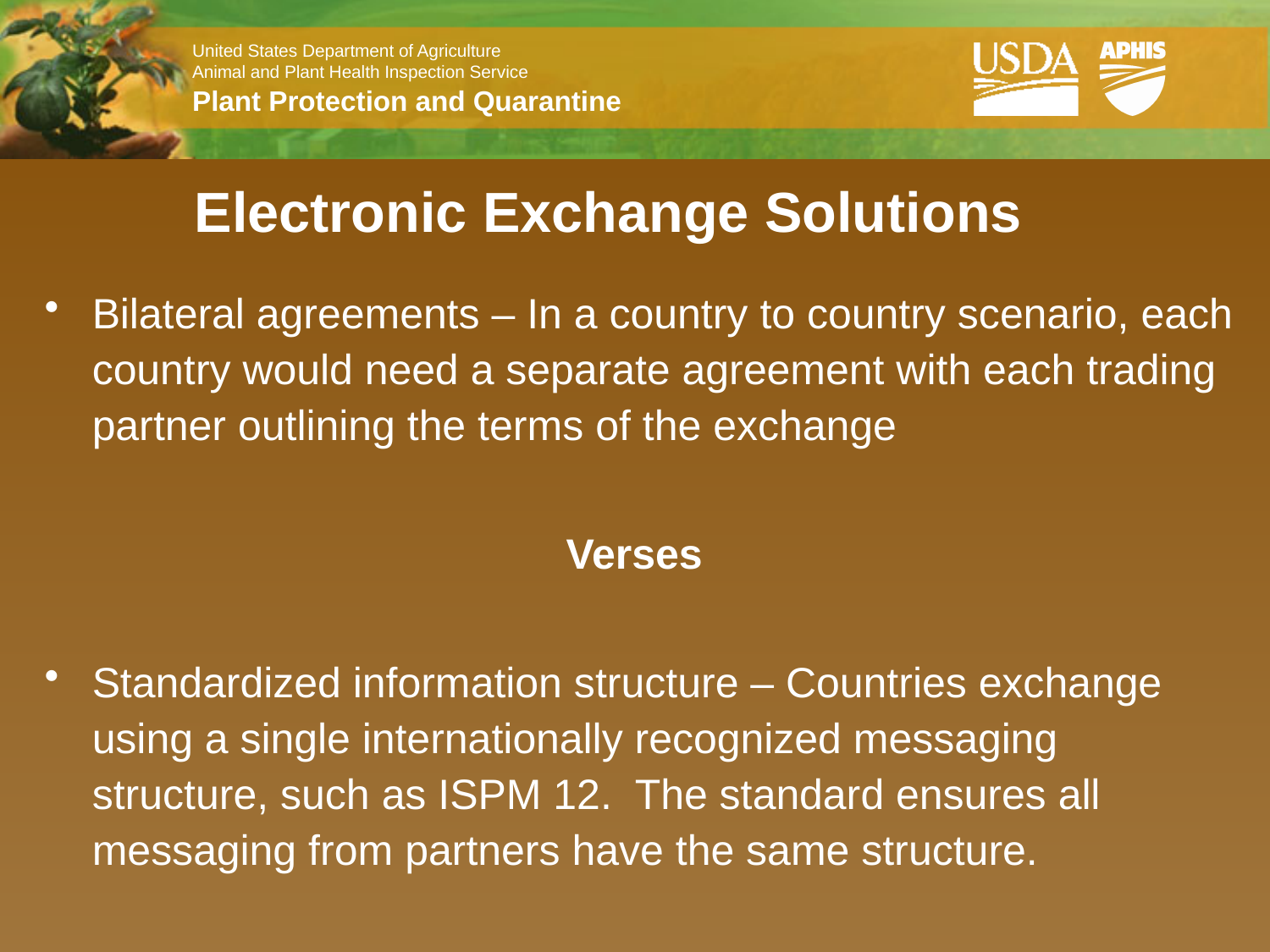

# Electronic Exchange Solutions
Bilateral agreements – In a country to country scenario, each country would need a separate agreement with each trading partner outlining the terms of the exchange

Verses

Standardized information structure – Countries exchange using a single internationally recognized messaging structure, such as ISPM 12.  The standard ensures all messaging from partners have the same structure.